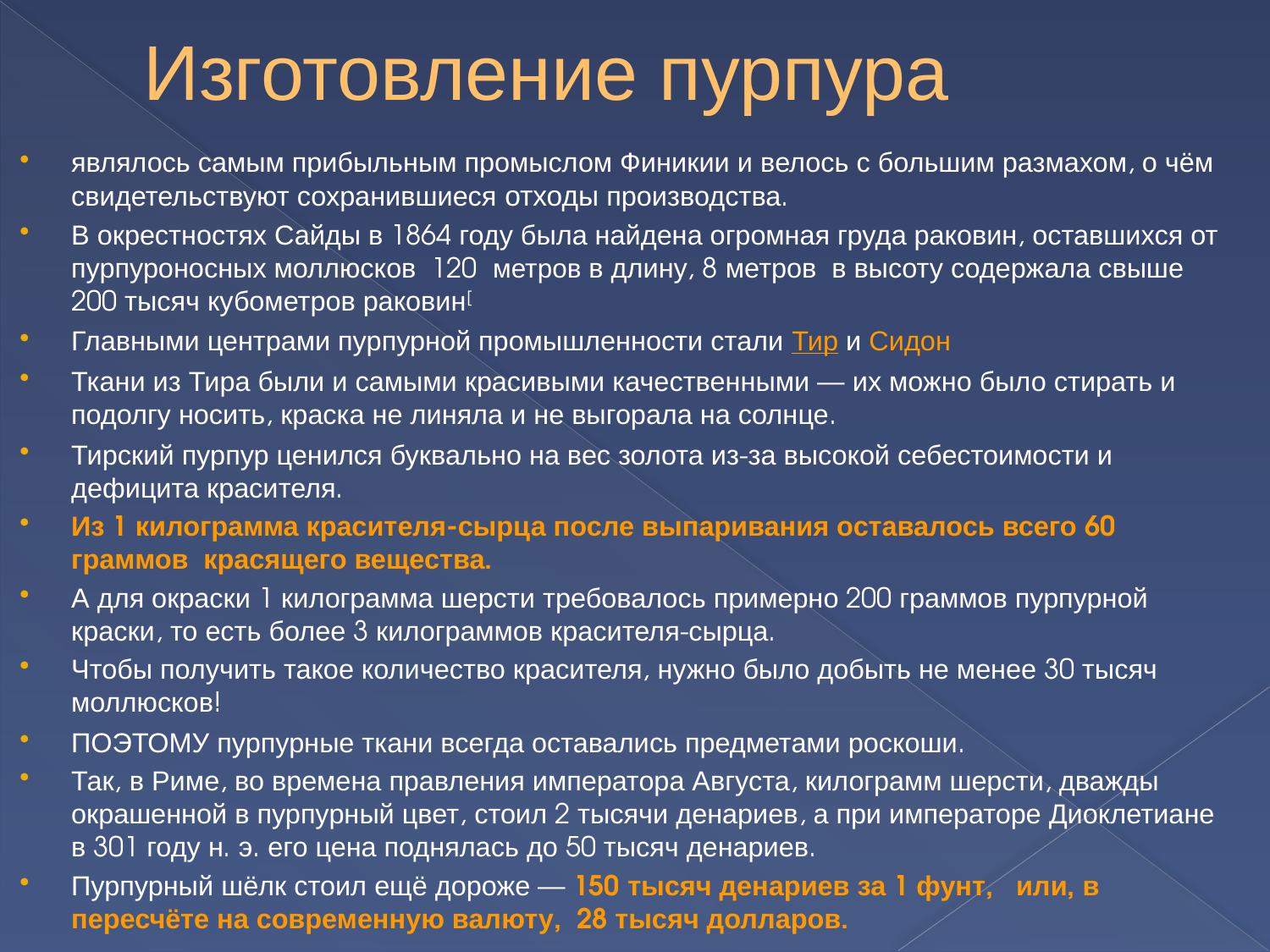

# Изготовление пурпура
являлось самым прибыльным промыслом Финикии и велось с большим размахом, о чём свидетельствуют сохранившиеся отходы производства.
В окрестностях Сайды в 1864 году была найдена огромная груда раковин, оставшихся от пурпуроносных моллюсков  120  метров в длину, 8 метров  в высоту содержала свыше 200 тысяч кубометров раковин[
Главными центрами пурпурной промышленности стали Тир и Сидон
Ткани из Тира были и самыми красивыми качественными — их можно было стирать и подолгу носить, краска не линяла и не выгорала на солнце.
Тирский пурпур ценился буквально на вес золота из-за высокой себестоимости и дефицита красителя.
Из 1 килограмма красителя-сырца после выпаривания оставалось всего 60 граммов  красящего вещества.
А для окраски 1 килограмма шерсти требовалось примерно 200 граммов пурпурной краски, то есть более 3 килограммов красителя-сырца.
Чтобы получить такое количество красителя, нужно было добыть не менее 30 тысяч моллюсков!
ПОЭТОМУ пурпурные ткани всегда оставались предметами роскоши.
Так, в Риме, во времена правления императора Августа, килограмм шерсти, дважды окрашенной в пурпурный цвет, стоил 2 тысячи денариев, а при императоре Диоклетиане  в 301 году н. э. его цена поднялась до 50 тысяч денариев.
Пурпурный шёлк стоил ещё дороже — 150 тысяч денариев за 1 фунт,   или, в пересчёте на современную валюту,  28 тысяч долларов.